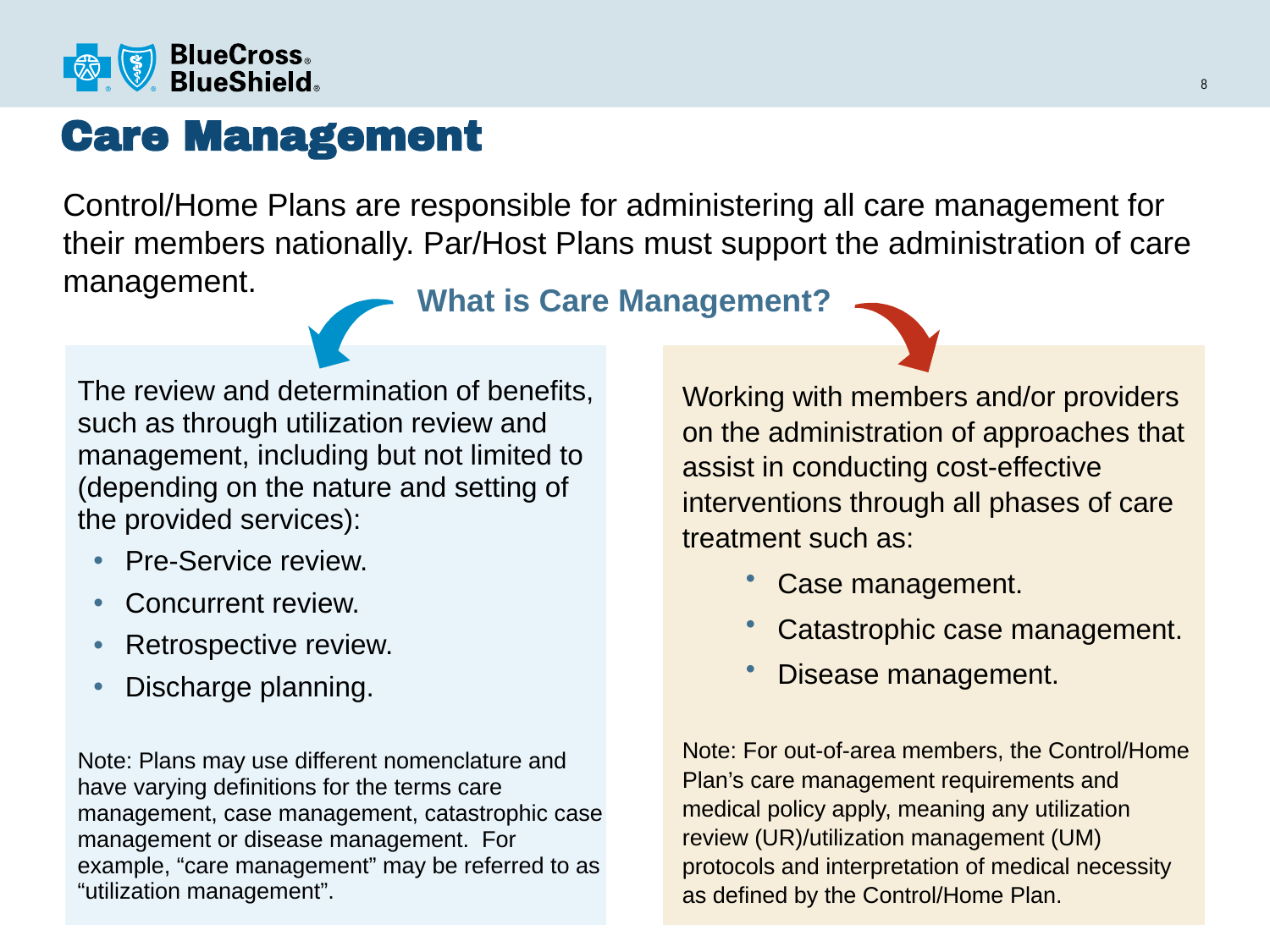

# Care Management
Control/Home Plans are responsible for administering all care management for their members nationally. Par/Host Plans must support the administration of care management.
What is Care Management?

The review and determination of benefits, such as through utilization review and management, including but not limited to (depending on the nature and setting of the provided services):
Pre-Service review.
Concurrent review.
Retrospective review.
Discharge planning.

Note: Plans may use different nomenclature and have varying definitions for the terms care management, case management, catastrophic case management or disease management.  For example, “care management” may be referred to as “utilization management”.
Working with members and/or providers on the administration of approaches that assist in conducting cost-effective interventions through all phases of care treatment such as:
Case management.
Catastrophic case management.
Disease management.

Note: For out-of-area members, the Control/Home Plan’s care management requirements and medical policy apply, meaning any utilization review (UR)/utilization management (UM) protocols and interpretation of medical necessity as defined by the Control/Home Plan.